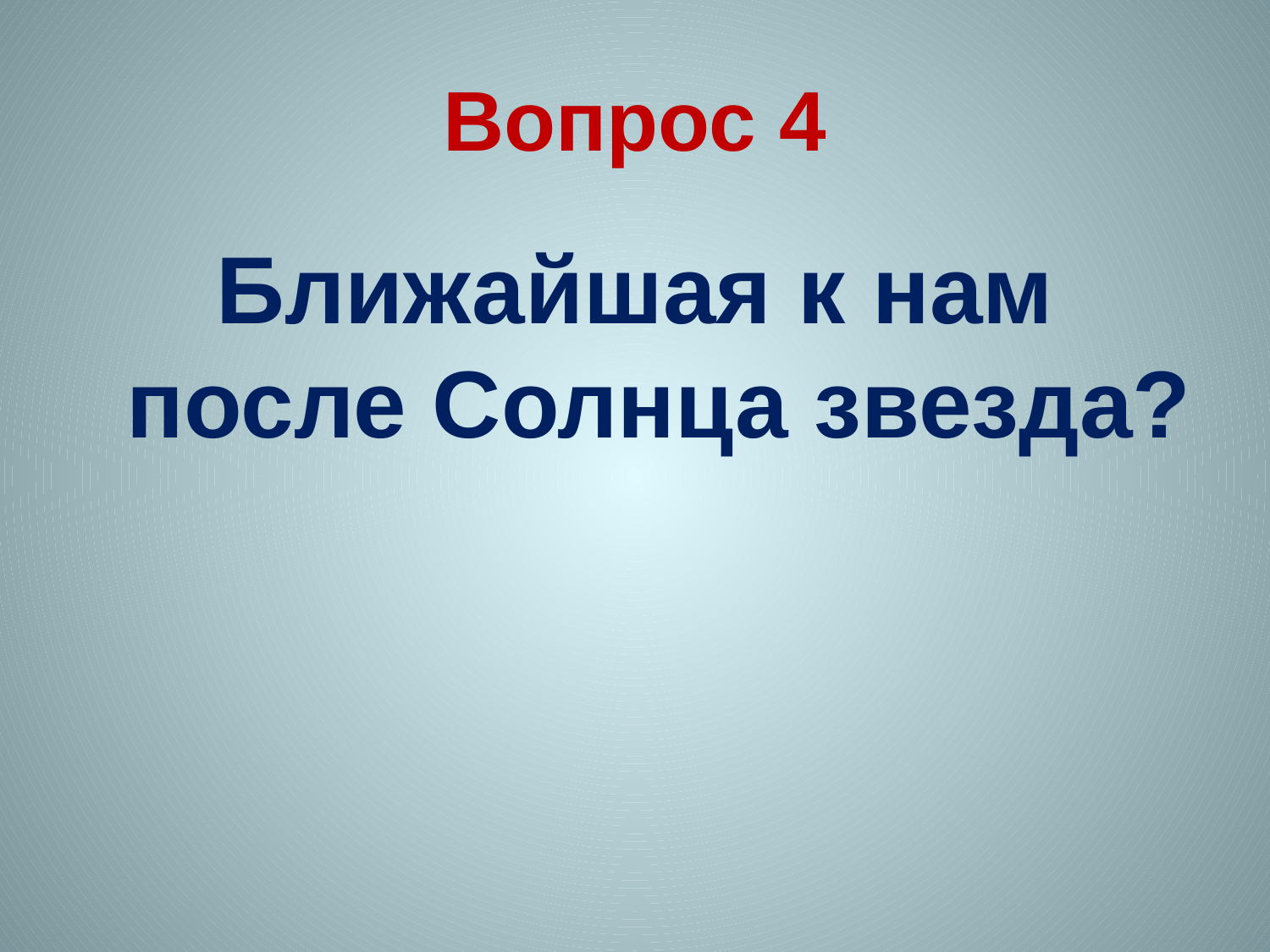

# Вопрос 4
Ближайшая к нам после Солнца звезда?